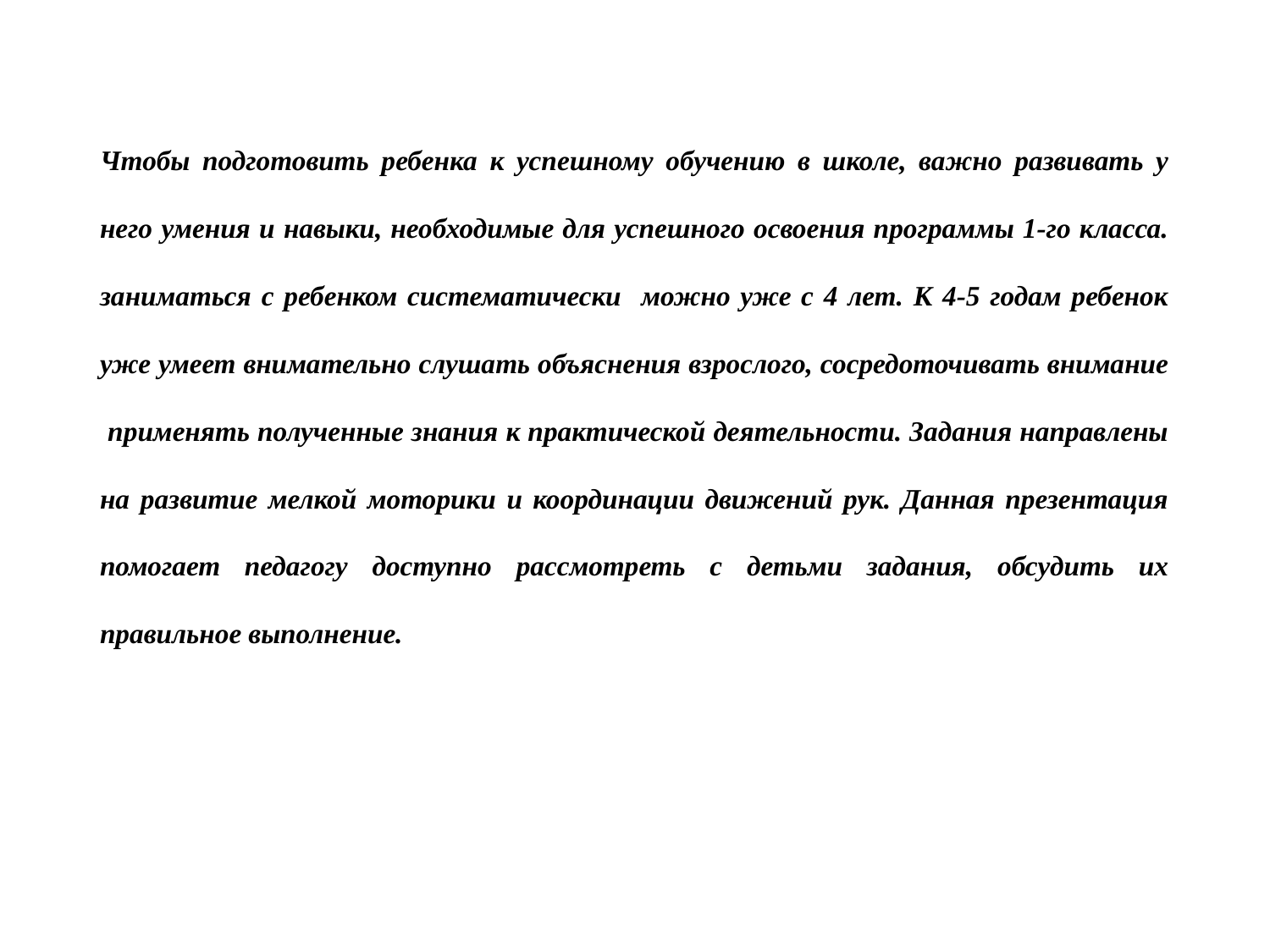

# Чтобы подготовить ребенка к успешному обучению в школе, важно развивать у него умения и навыки, необходимые для успешного освоения программы 1-го класса. заниматься с ребенком систематически  можно уже с 4 лет. К 4-5 годам ребенок уже умеет внимательно слушать объяснения взрослого, сосредоточивать внимание  применять полученные знания к практической деятельности. Задания направлены на развитие мелкой моторики и координации движений рук. Данная презентация помогает педагогу доступно рассмотреть с детьми задания, обсудить их правильное выполнение.